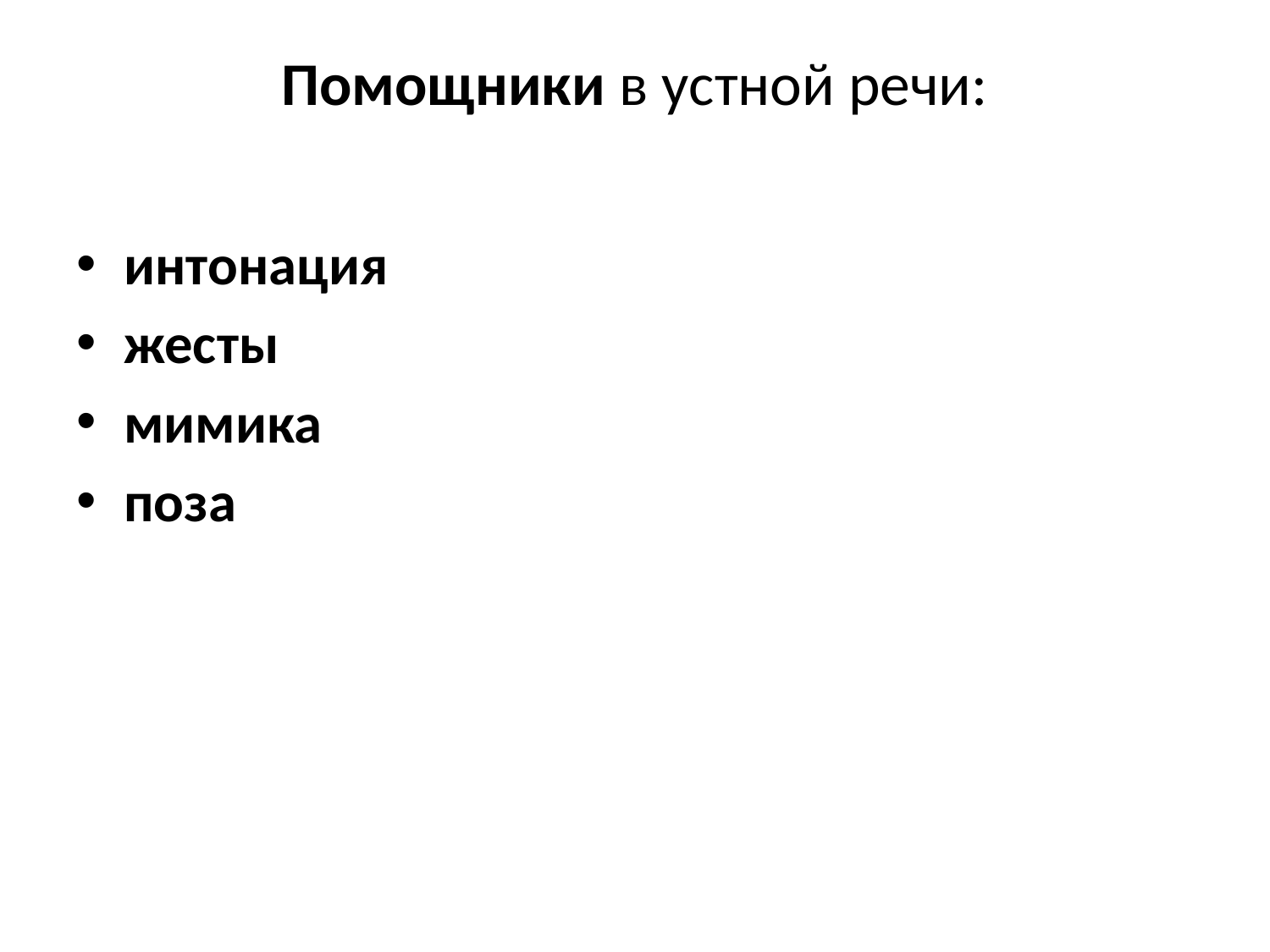

# Помощники в устной речи:
интонация
жесты
мимика
поза